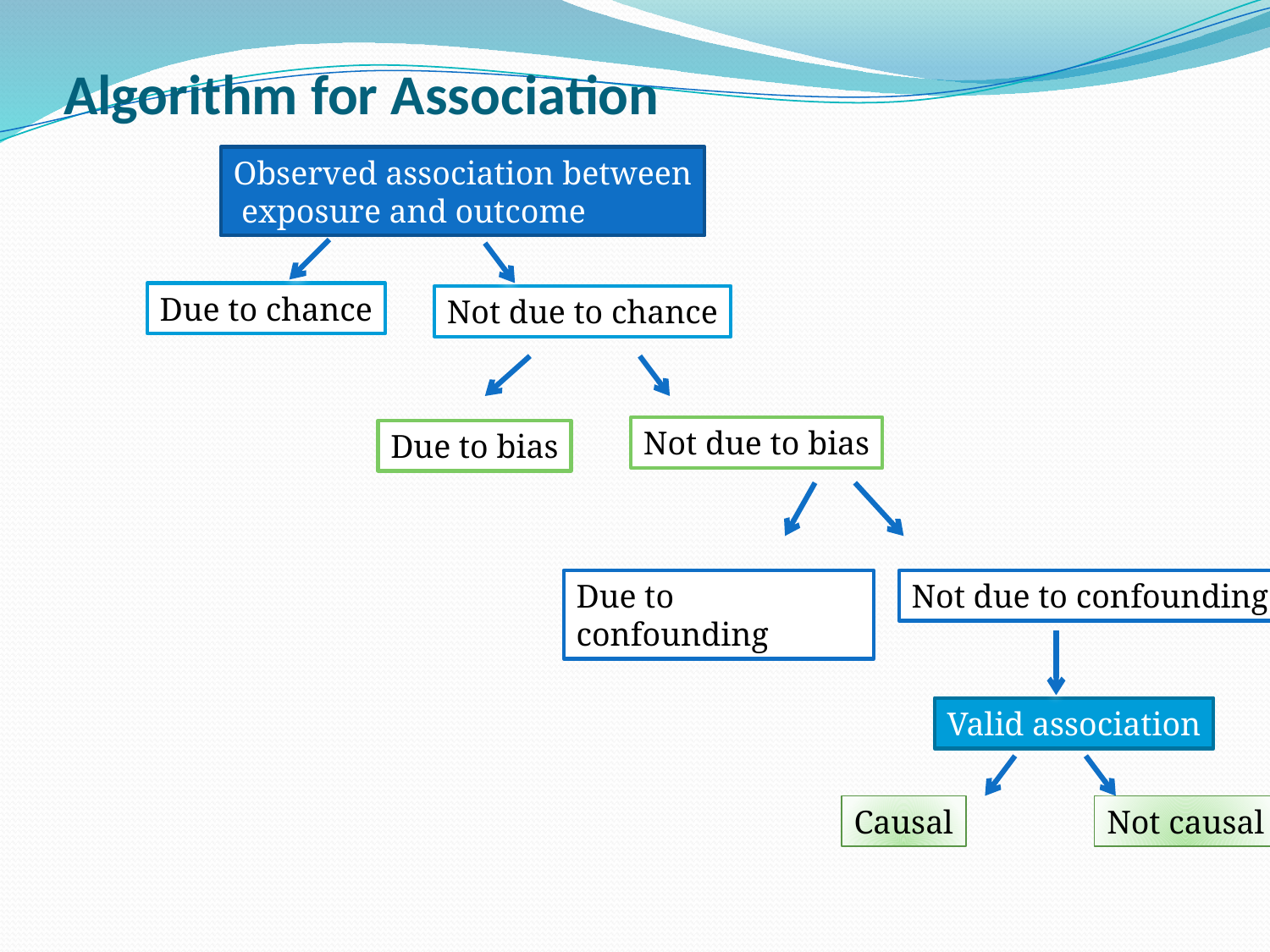

# Algorithm for Association

Observed association between
 exposure and outcome
Due to chance
Not due to chance
Not due to bias
Due to bias
Due to confounding
Not due to confounding
Valid association
Causal
Not causal